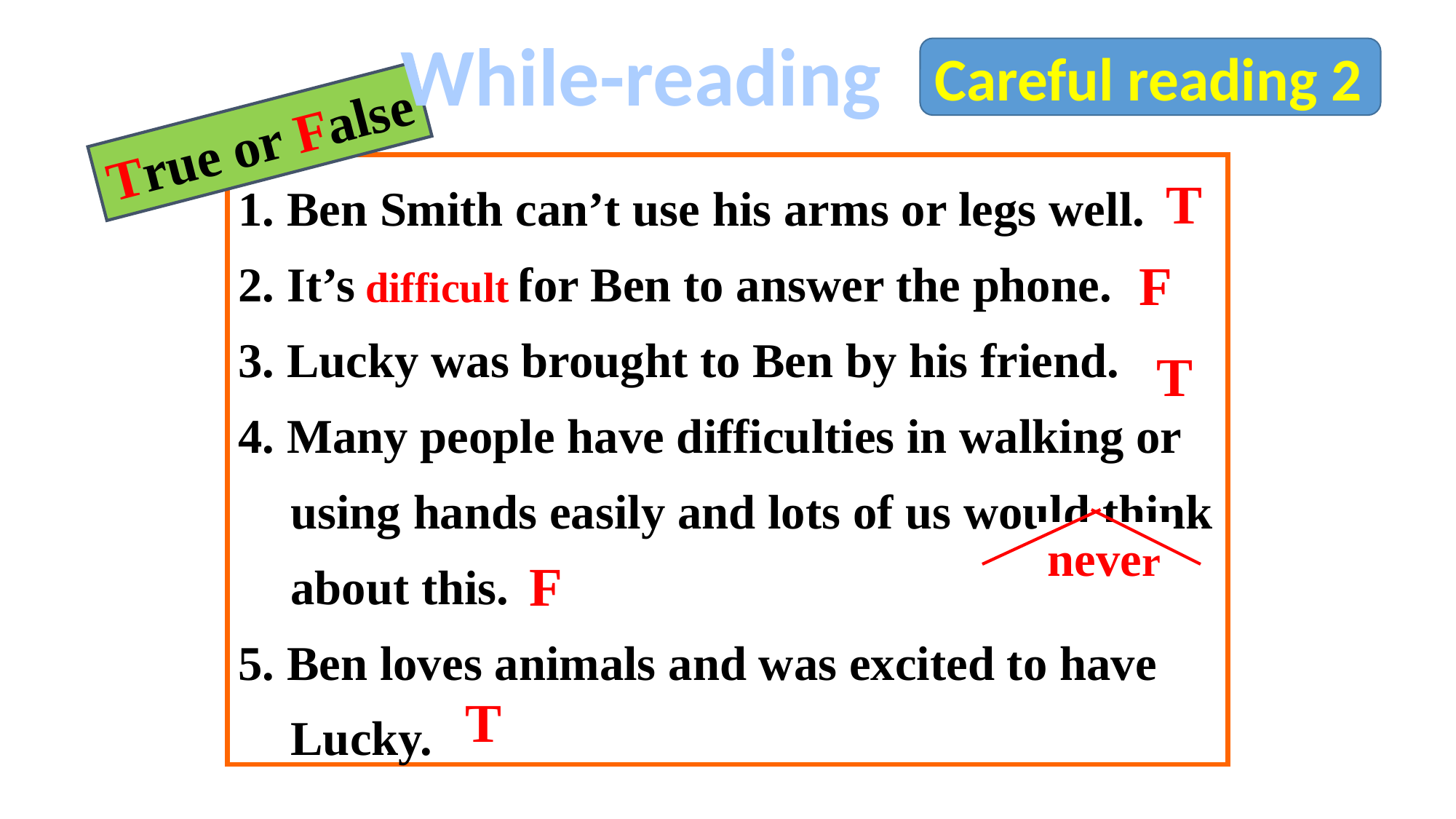

While-reading
Careful reading 2
True or False
1. Ben Smith can’t use his arms or legs well.
2. It’s   easy   for Ben to answer the phone.
3. Lucky was brought to Ben by his friend.
4. Many people have difficulties in walking or using hands easily and lots of us would think about this.
5. Ben loves animals and was excited to have Lucky.
T
F
difficult
T

never
F
T